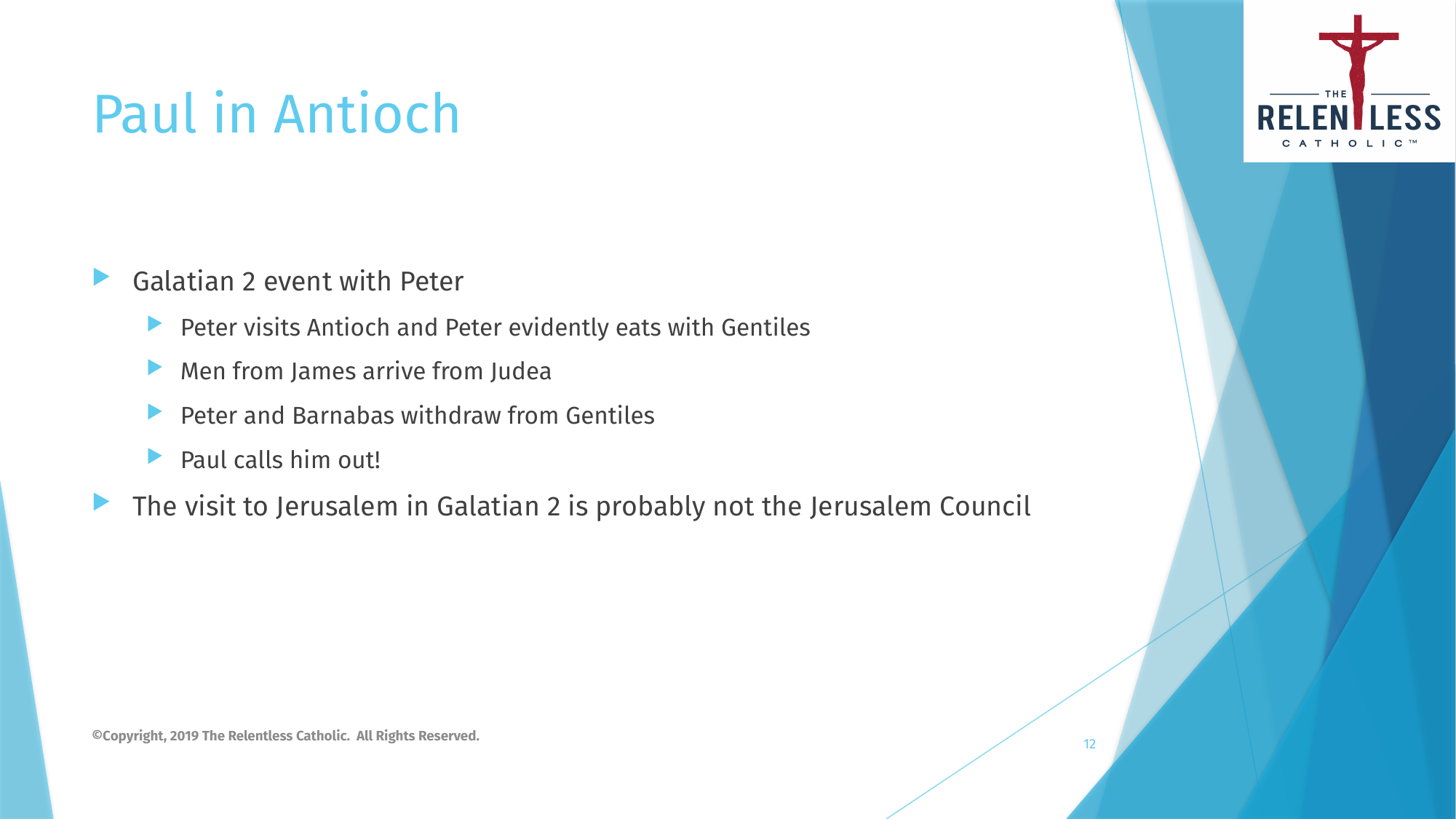

# Paul in Antioch
Galatian 2 event with Peter
Peter visits Antioch and Peter evidently eats with Gentiles
Men from James arrive from Judea
Peter and Barnabas withdraw from Gentiles
Paul calls him out!
The visit to Jerusalem in Galatian 2 is probably not the Jerusalem Council

©Copyright, 2019 The Relentless Catholic.  All Rights Reserved.

12